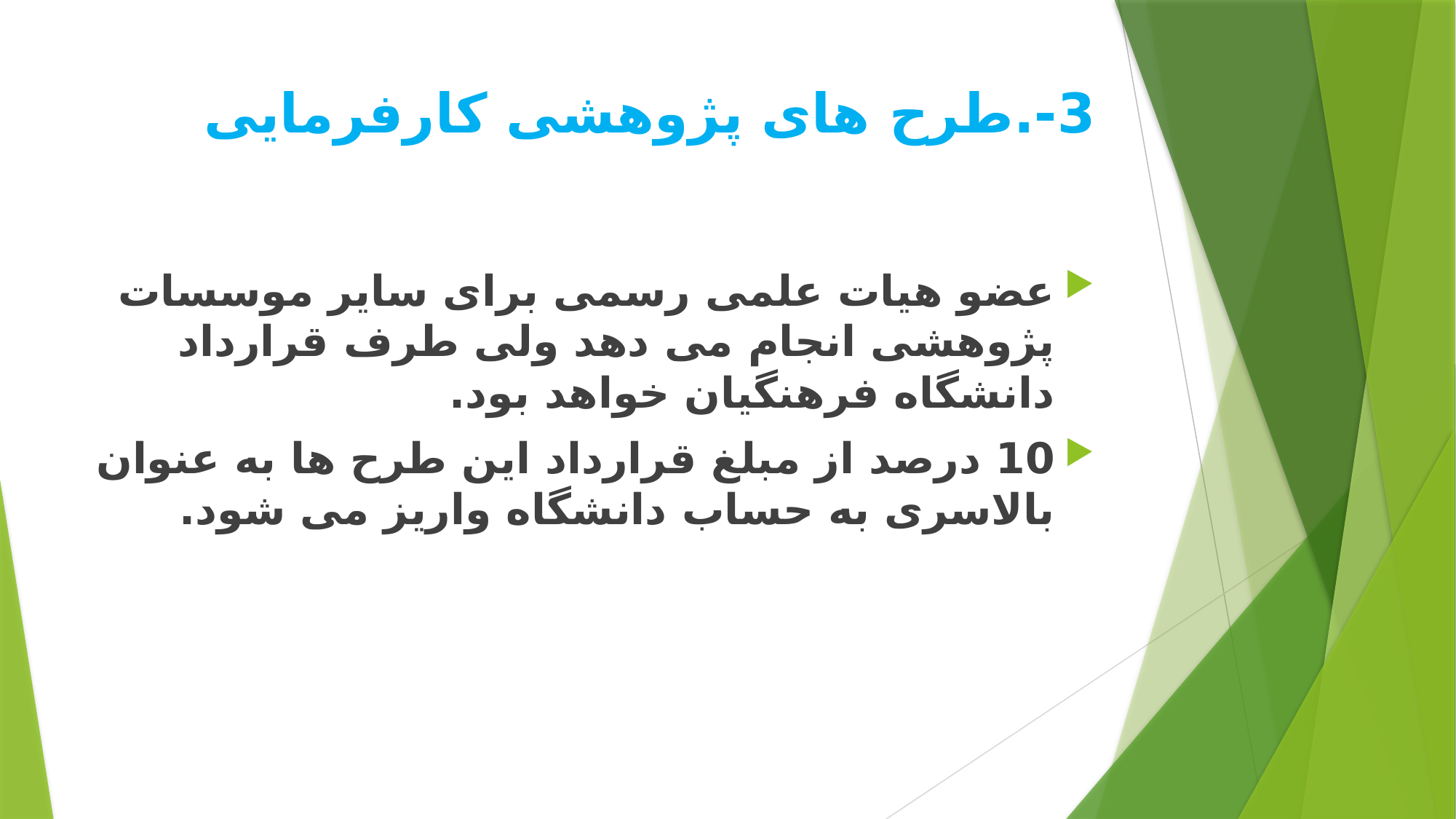

# 3-.طرح های پژوهشی کارفرمایی
عضو هیات علمی رسمی برای سایر موسسات پژوهشی انجام می دهد ولی طرف قرارداد دانشگاه فرهنگیان خواهد بود.
10 درصد از مبلغ قرارداد این طرح ها به عنوان بالاسری به حساب دانشگاه واریز می شود.